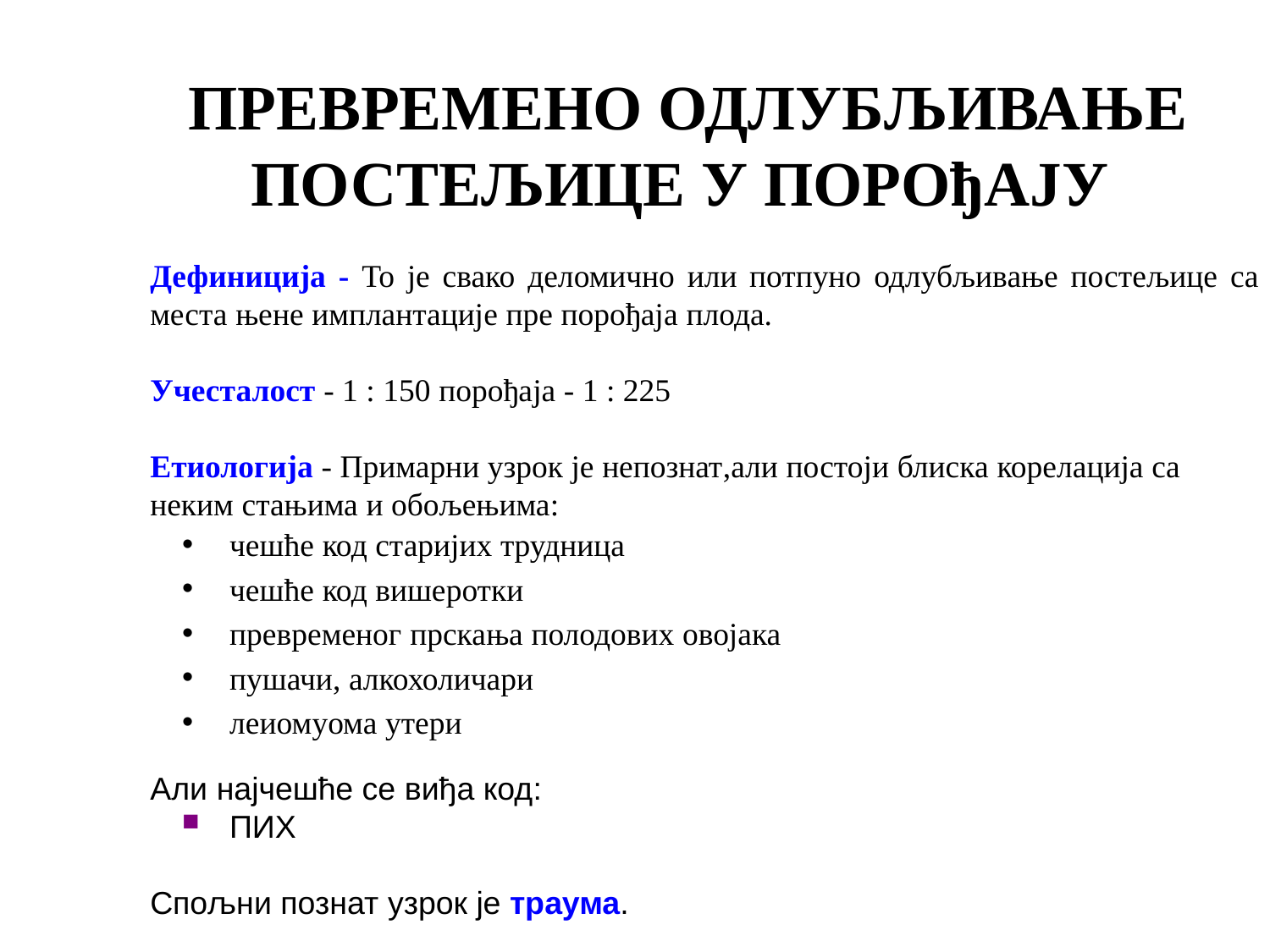

# ПРЕВРЕМЕНО ОДЛУБЉИВАЊЕ ПОСТЕЉИЦЕ У ПОРОђАЈУ
Дефиниција - То је свако деломично или потпуно одлубљивање постељице са места њене имплантације пре порођаја плода.

Учесталост - 1 : 150 порођаја - 1 : 225

Етиологија - Примарни узрок је непознат,али постоји блиска корелација са неким стањима и обољењима:
чешће код старијих трудница
чешће код вишеротки
превременог прскања полодових овојака
пушачи, алкохоличари
леиомyома утери
Али најчешће се виђа код:

Спољни познат узрок је траума.
ПИХ